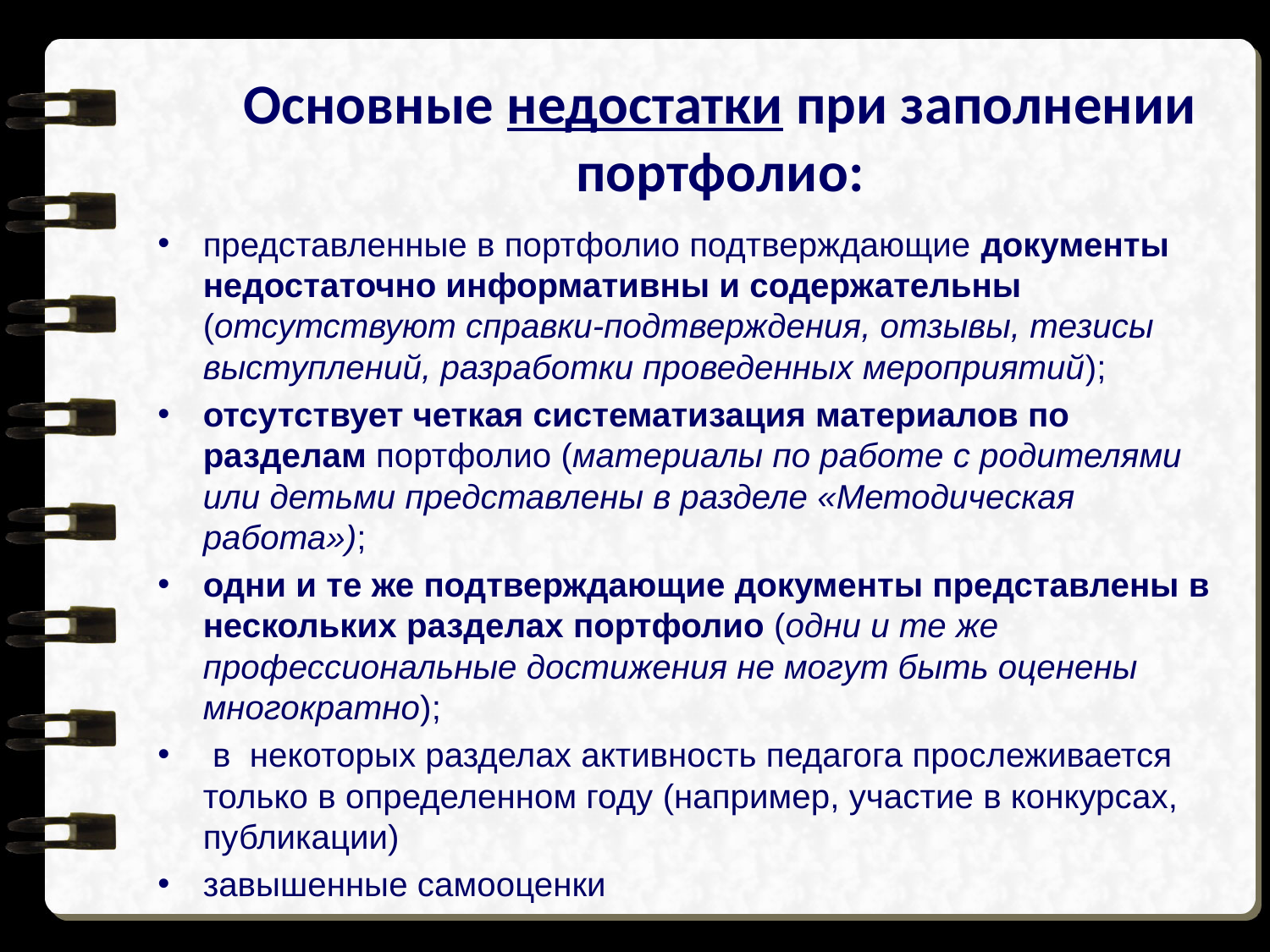

# Основные недостатки при заполнении портфолио:
представленные в портфолио подтверждающие документы недостаточно информативны и содержательны (отсутствуют справки-подтверждения, отзывы, тезисы выступлений, разработки проведенных мероприятий);
отсутствует четкая систематизация материалов по разделам портфолио (материалы по работе с родителями или детьми представлены в разделе «Методическая работа»);
одни и те же подтверждающие документы представлены в нескольких разделах портфолио (одни и те же профессиональные достижения не могут быть оценены многократно);
 в  некоторых разделах активность педагога прослеживается только в определенном году (например, участие в конкурсах, публикации)
завышенные самооценки